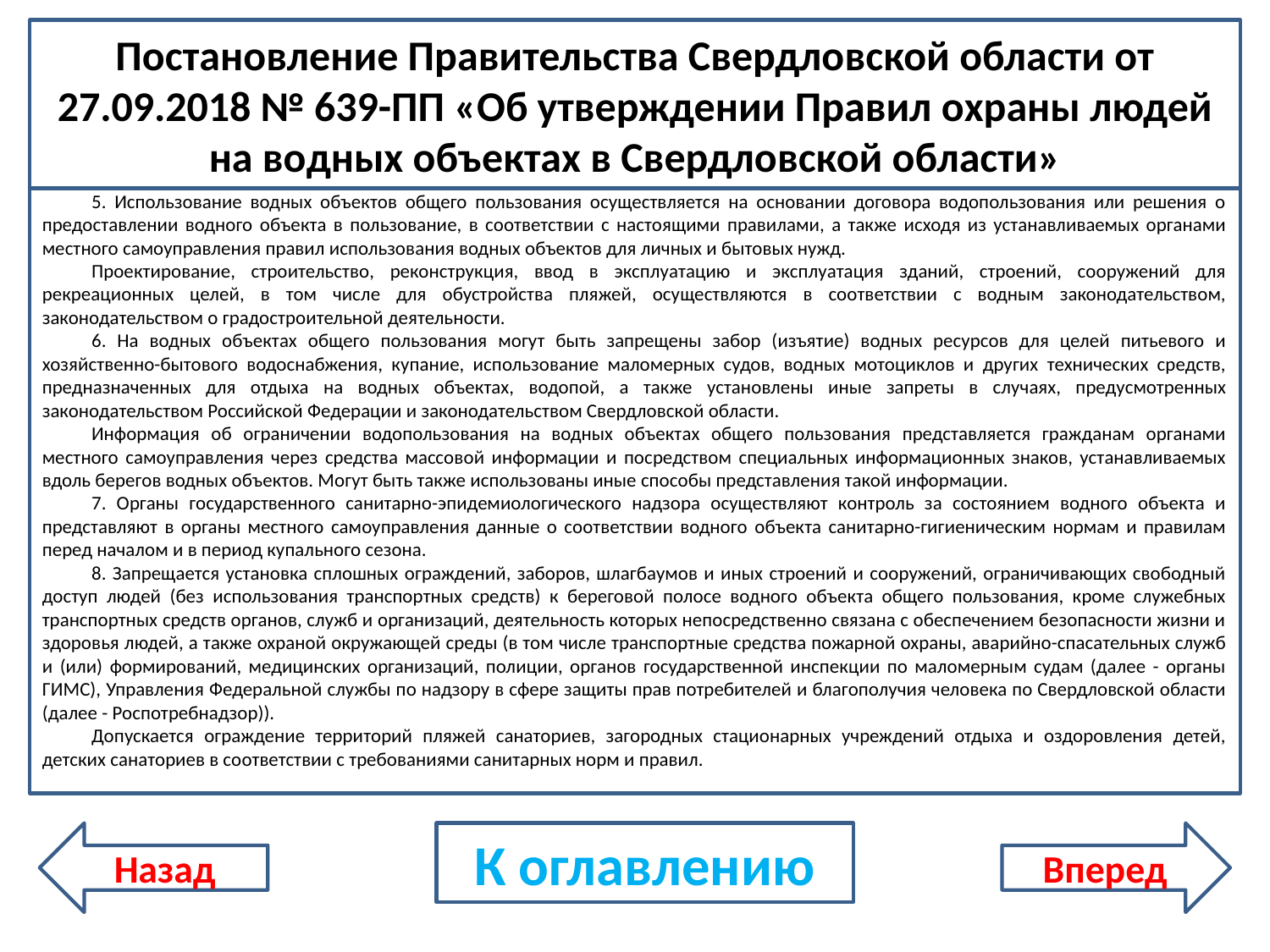

Постановление Правительства Свердловской области от 27.09.2018 № 639-ПП «Об утверждении Правил охраны людей на водных объектах в Свердловской области»
5. Использование водных объектов общего пользования осуществляется на основании договора водопользования или решения о предоставлении водного объекта в пользование, в соответствии с настоящими правилами, а также исходя из устанавливаемых органами местного самоуправления правил использования водных объектов для личных и бытовых нужд.
Проектирование, строительство, реконструкция, ввод в эксплуатацию и эксплуатация зданий, строений, сооружений для рекреационных целей, в том числе для обустройства пляжей, осуществляются в соответствии с водным законодательством, законодательством о градостроительной деятельности.
6. На водных объектах общего пользования могут быть запрещены забор (изъятие) водных ресурсов для целей питьевого и хозяйственно-бытового водоснабжения, купание, использование маломерных судов, водных мотоциклов и других технических средств, предназначенных для отдыха на водных объектах, водопой, а также установлены иные запреты в случаях, предусмотренных законодательством Российской Федерации и законодательством Свердловской области.
Информация об ограничении водопользования на водных объектах общего пользования представляется гражданам органами местного самоуправления через средства массовой информации и посредством специальных информационных знаков, устанавливаемых вдоль берегов водных объектов. Могут быть также использованы иные способы представления такой информации.
7. Органы государственного санитарно-эпидемиологического надзора осуществляют контроль за состоянием водного объекта и представляют в органы местного самоуправления данные о соответствии водного объекта санитарно-гигиеническим нормам и правилам перед началом и в период купального сезона.
8. Запрещается установка сплошных ограждений, заборов, шлагбаумов и иных строений и сооружений, ограничивающих свободный доступ людей (без использования транспортных средств) к береговой полосе водного объекта общего пользования, кроме служебных транспортных средств органов, служб и организаций, деятельность которых непосредственно связана с обеспечением безопасности жизни и здоровья людей, а также охраной окружающей среды (в том числе транспортные средства пожарной охраны, аварийно-спасательных служб и (или) формирований, медицинских организаций, полиции, органов государственной инспекции по маломерным судам (далее - органы ГИМС), Управления Федеральной службы по надзору в сфере защиты прав потребителей и благополучия человека по Свердловской области (далее - Роспотребнадзор)).
Допускается ограждение территорий пляжей санаториев, загородных стационарных учреждений отдыха и оздоровления детей, детских санаториев в соответствии с требованиями санитарных норм и правил.

Назад
К оглавлению
Вперед